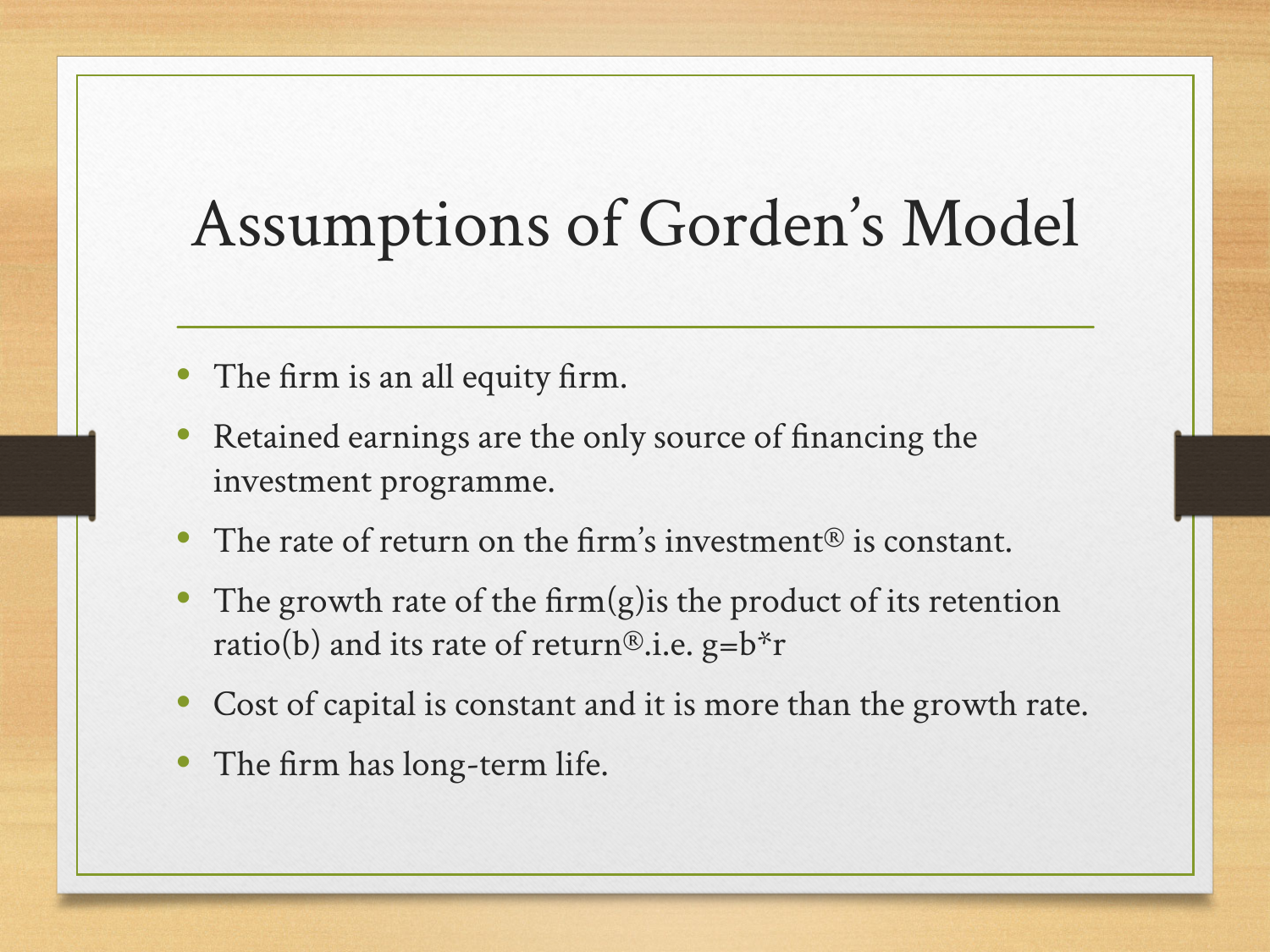

# Assumptions of Gorden’s Model
The firm is an all equity firm.
Retained earnings are the only source of financing the investment programme.
The rate of return on the firm’s investment® is constant.
The growth rate of the firm(g)is the product of its retention ratio(b) and its rate of return®.i.e. g=b*r
Cost of capital is constant and it is more than the growth rate.
The firm has long-term life.